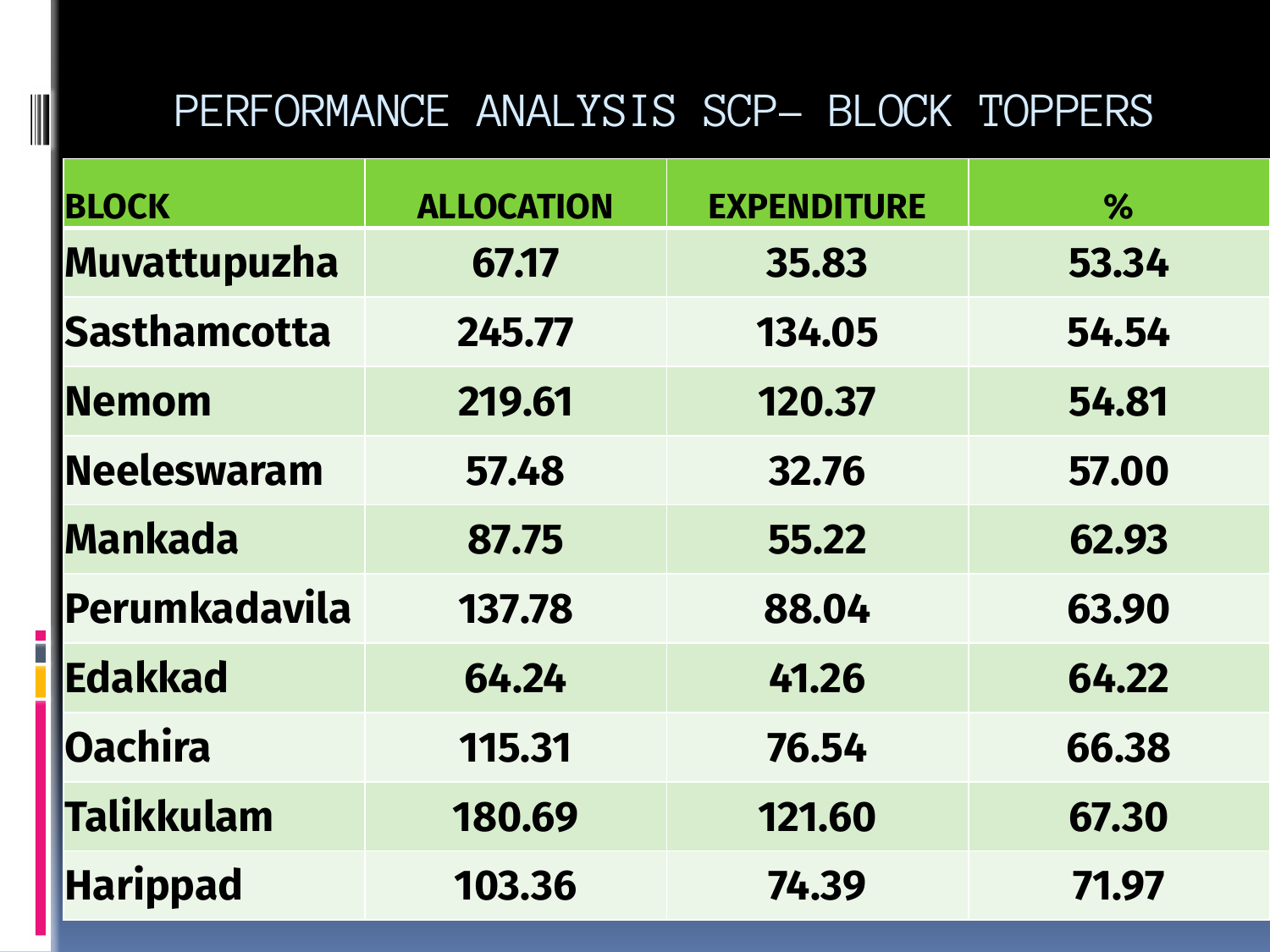

# PERFORMANCE ANALYSIS SCP- BLOCK TOPPERS
| BLOCK | ALLOCATION | EXPENDITURE | % |
| --- | --- | --- | --- |
| Muvattupuzha | 67.17 | 35.83 | 53.34 |
| Sasthamcotta | 245.77 | 134.05 | 54.54 |
| Nemom | 219.61 | 120.37 | 54.81 |
| Neeleswaram | 57.48 | 32.76 | 57.00 |
| Mankada | 87.75 | 55.22 | 62.93 |
| Perumkadavila | 137.78 | 88.04 | 63.90 |
| Edakkad | 64.24 | 41.26 | 64.22 |
| Oachira | 115.31 | 76.54 | 66.38 |
| Talikkulam | 180.69 | 121.60 | 67.30 |
| Harippad | 103.36 | 74.39 | 71.97 |